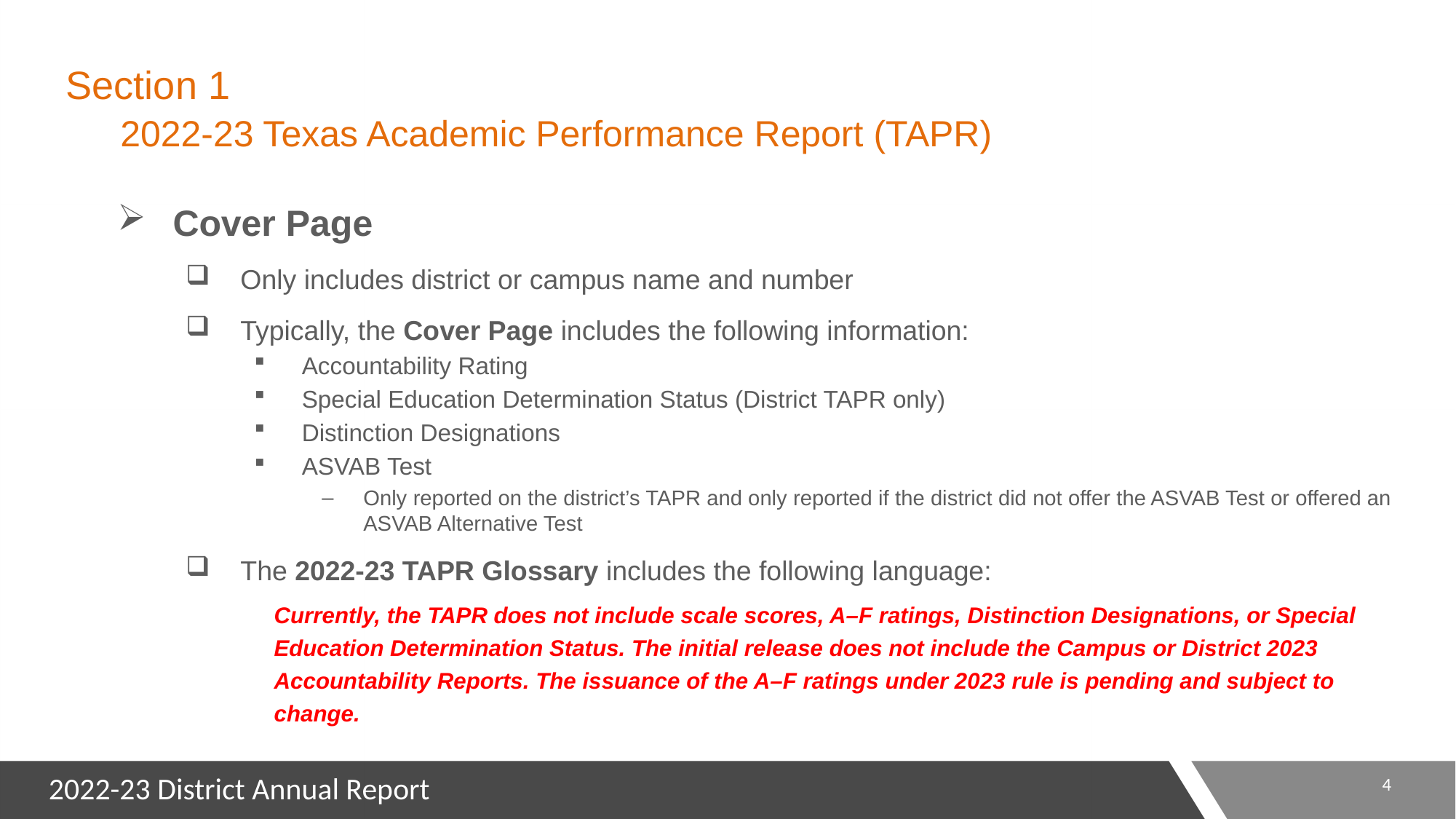

# Section 1 2022-23 Texas Academic Performance Report (TAPR)
Cover Page
Only includes district or campus name and number
Typically, the Cover Page includes the following information:
Accountability Rating
Special Education Determination Status (District TAPR only)
Distinction Designations
ASVAB Test
Only reported on the district’s TAPR and only reported if the district did not offer the ASVAB Test or offered an ASVAB Alternative Test
The 2022-23 TAPR Glossary includes the following language:
Currently, the TAPR does not include scale scores, A–F ratings, Distinction Designations, or Special Education Determination Status. The initial release does not include the Campus or District 2023 Accountability Reports. The issuance of the A–F ratings under 2023 rule is pending and subject to change.

4